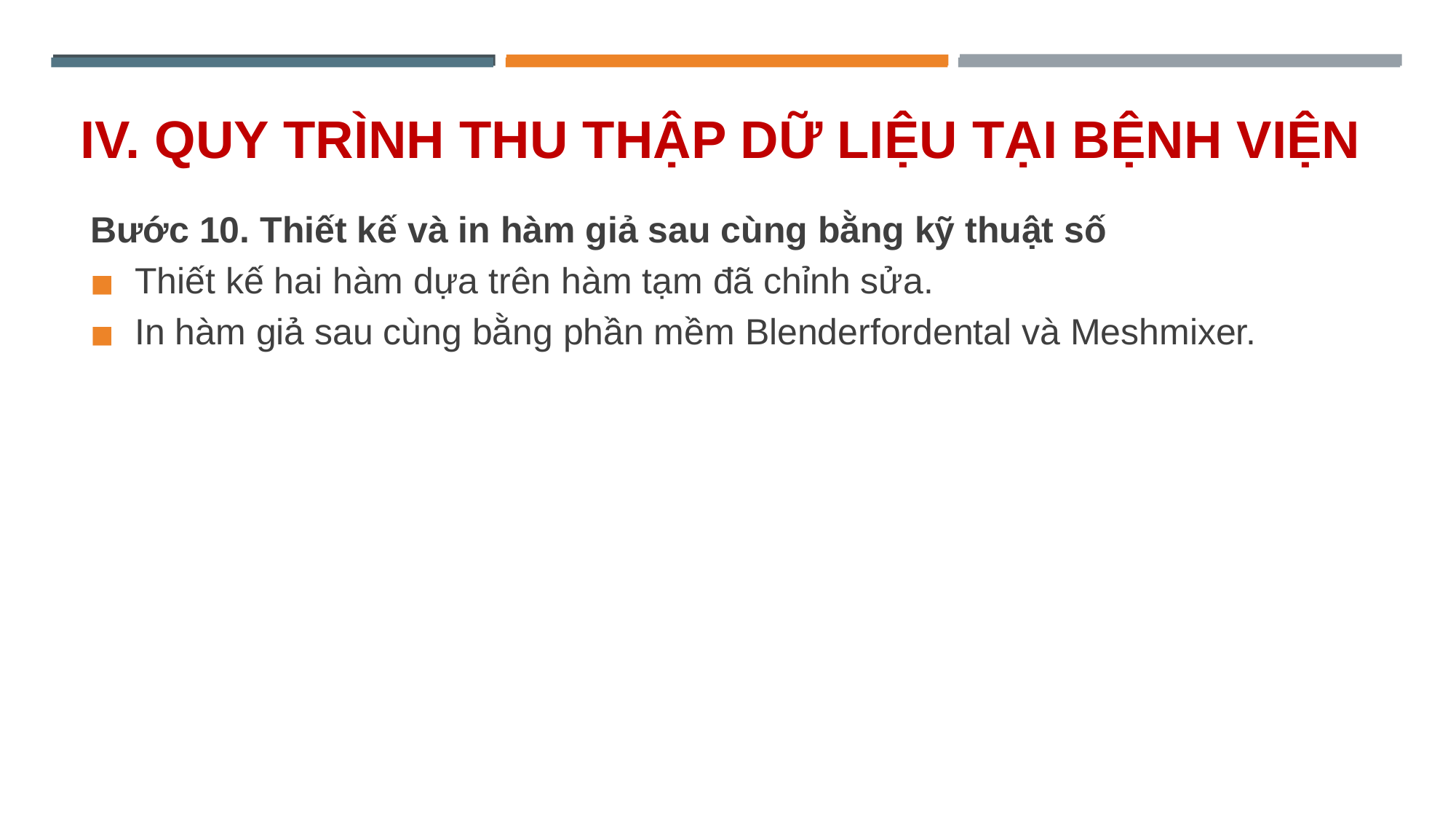

# IV. QUY TRÌNH THU THẬP DỮ LIỆU TẠI BỆNH VIỆN
Bước 10. Thiết kế và in hàm giả sau cùng bằng kỹ thuật số
Thiết kế hai hàm dựa trên hàm tạm đã chỉnh sửa.
In hàm giả sau cùng bằng phần mềm Blenderfordental và Meshmixer.